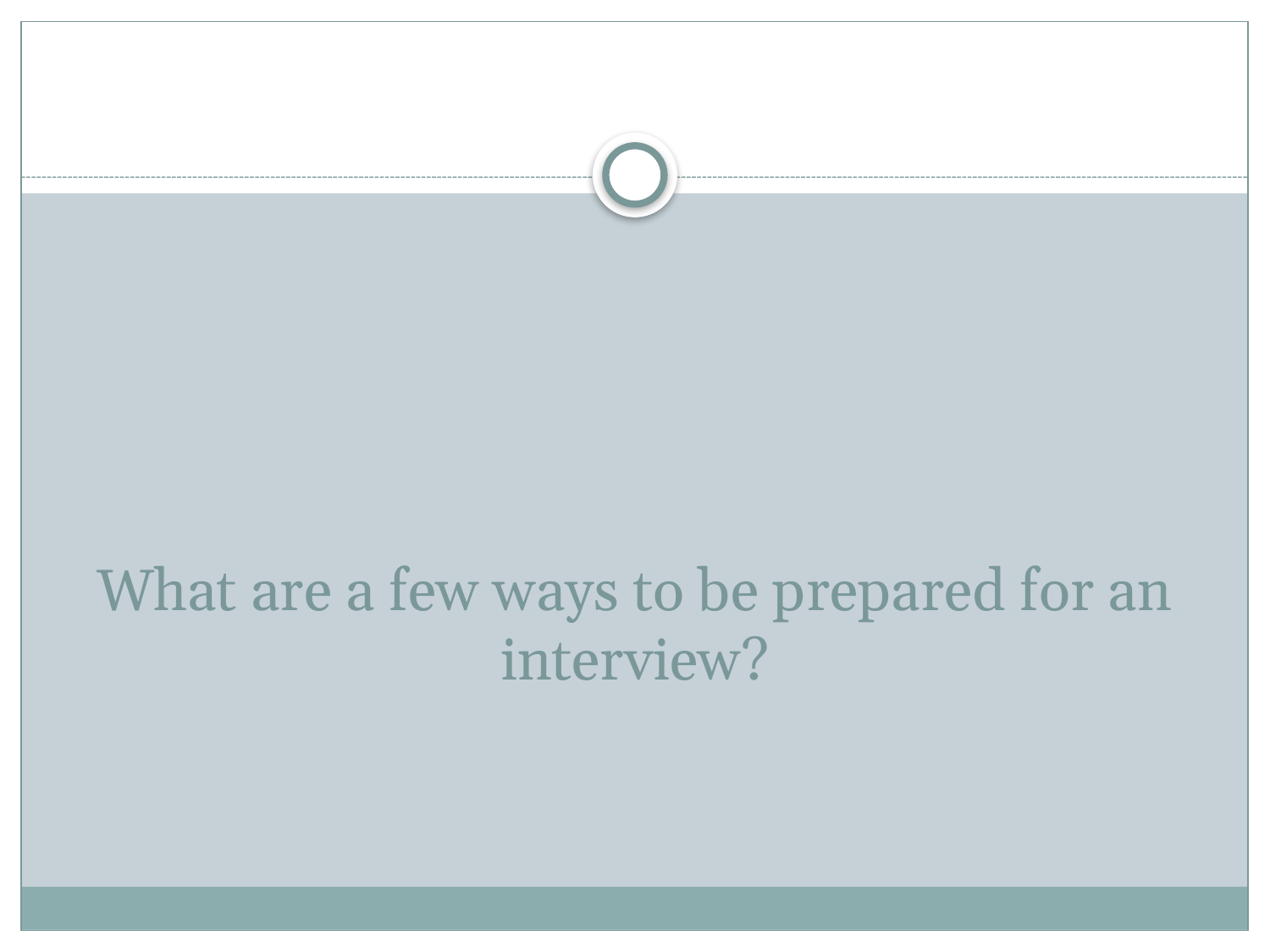

# What are a few ways to be prepared for an interview?